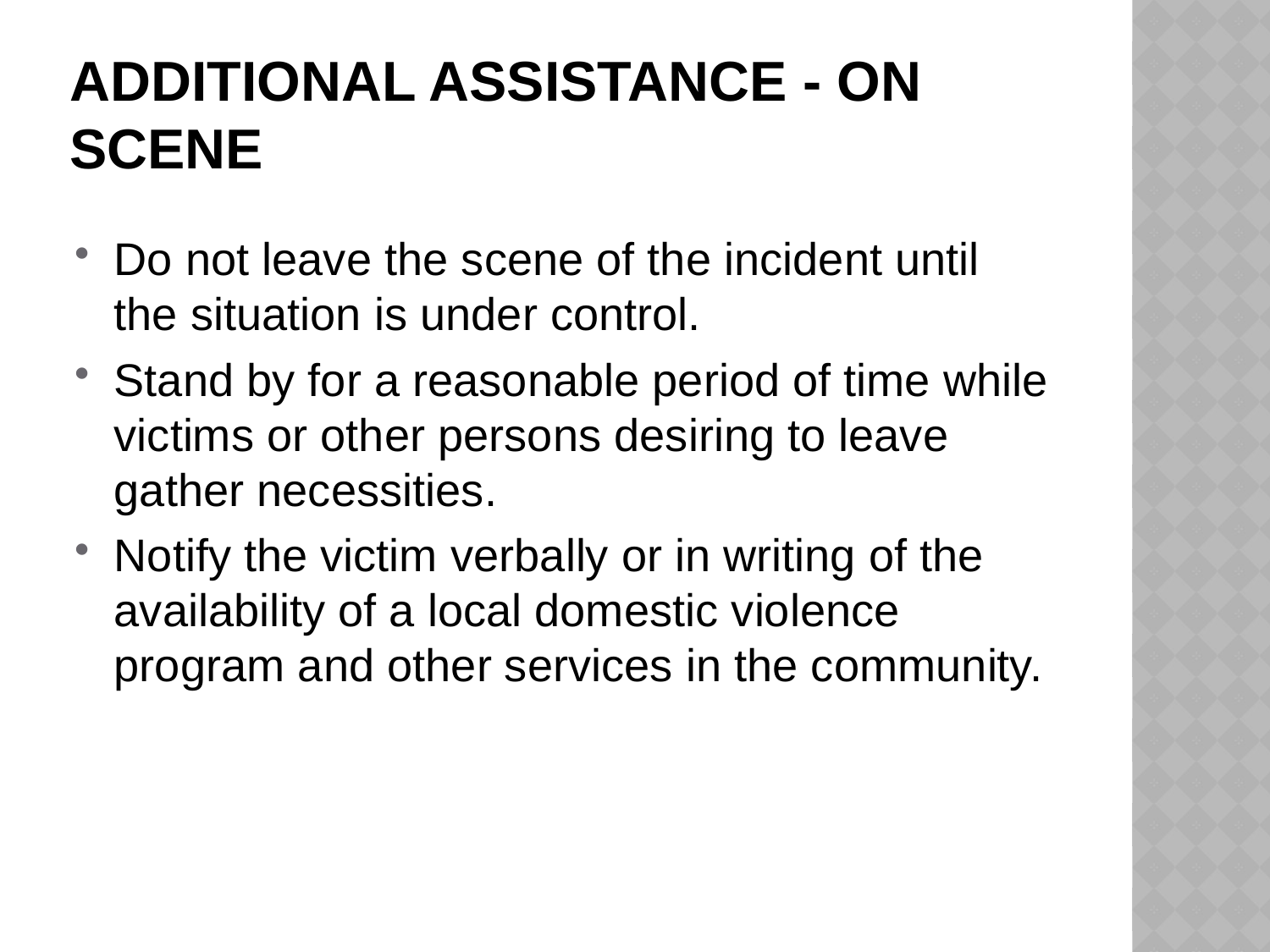

# Additional assistance - on scene
Do not leave the scene of the incident until the situation is under control.
Stand by for a reasonable period of time while victims or other persons desiring to leave gather necessities.
Notify the victim verbally or in writing of the availability of a local domestic violence program and other services in the community.